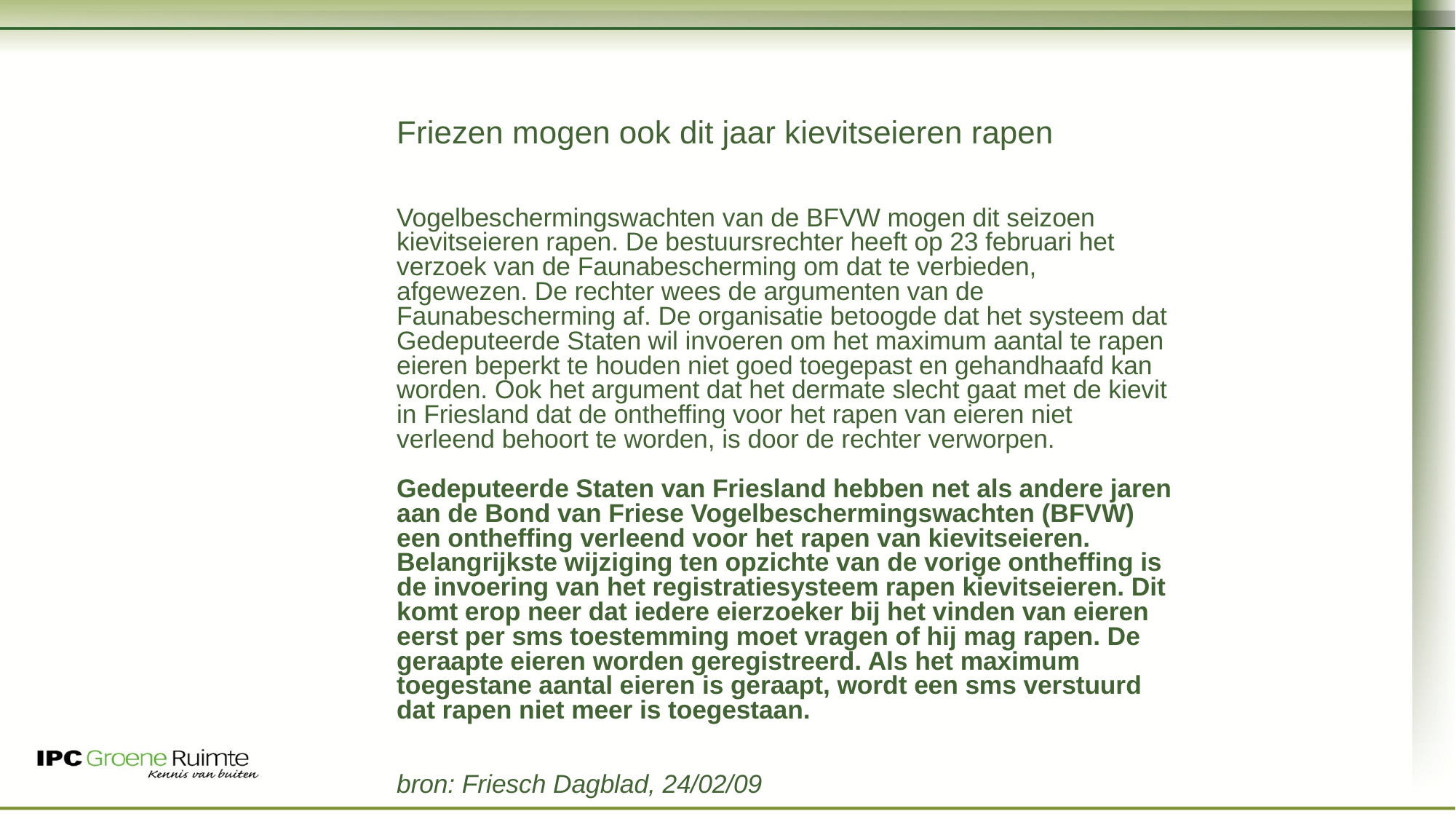

Friezen mogen ook dit jaar kievitseieren rapen

	Vogelbeschermingswachten van de BFVW mogen dit seizoen kievitseieren rapen. De bestuursrechter heeft op 23 februari het verzoek van de Faunabescherming om dat te verbieden, afgewezen. De rechter wees de argumenten van de Faunabescherming af. De organisatie betoogde dat het systeem dat Gedeputeerde Staten wil invoeren om het maximum aantal te rapen eieren beperkt te houden niet goed toegepast en gehandhaafd kan worden. Ook het argument dat het dermate slecht gaat met de kievit in Friesland dat de ontheffing voor het rapen van eieren niet verleend behoort te worden, is door de rechter verworpen.
Gedeputeerde Staten van Friesland hebben net als andere jaren aan de Bond van Friese Vogelbeschermingswachten (BFVW) een ontheffing verleend voor het rapen van kievitseieren. Belangrijkste wijziging ten opzichte van de vorige ontheffing is de invoering van het registratiesysteem rapen kievitseieren. Dit komt erop neer dat iedere eierzoeker bij het vinden van eieren eerst per sms toestemming moet vragen of hij mag rapen. De geraapte eieren worden geregistreerd. Als het maximum toegestane aantal eieren is geraapt, wordt een sms verstuurd dat rapen niet meer is toegestaan.
bron: Friesch Dagblad, 24/02/09